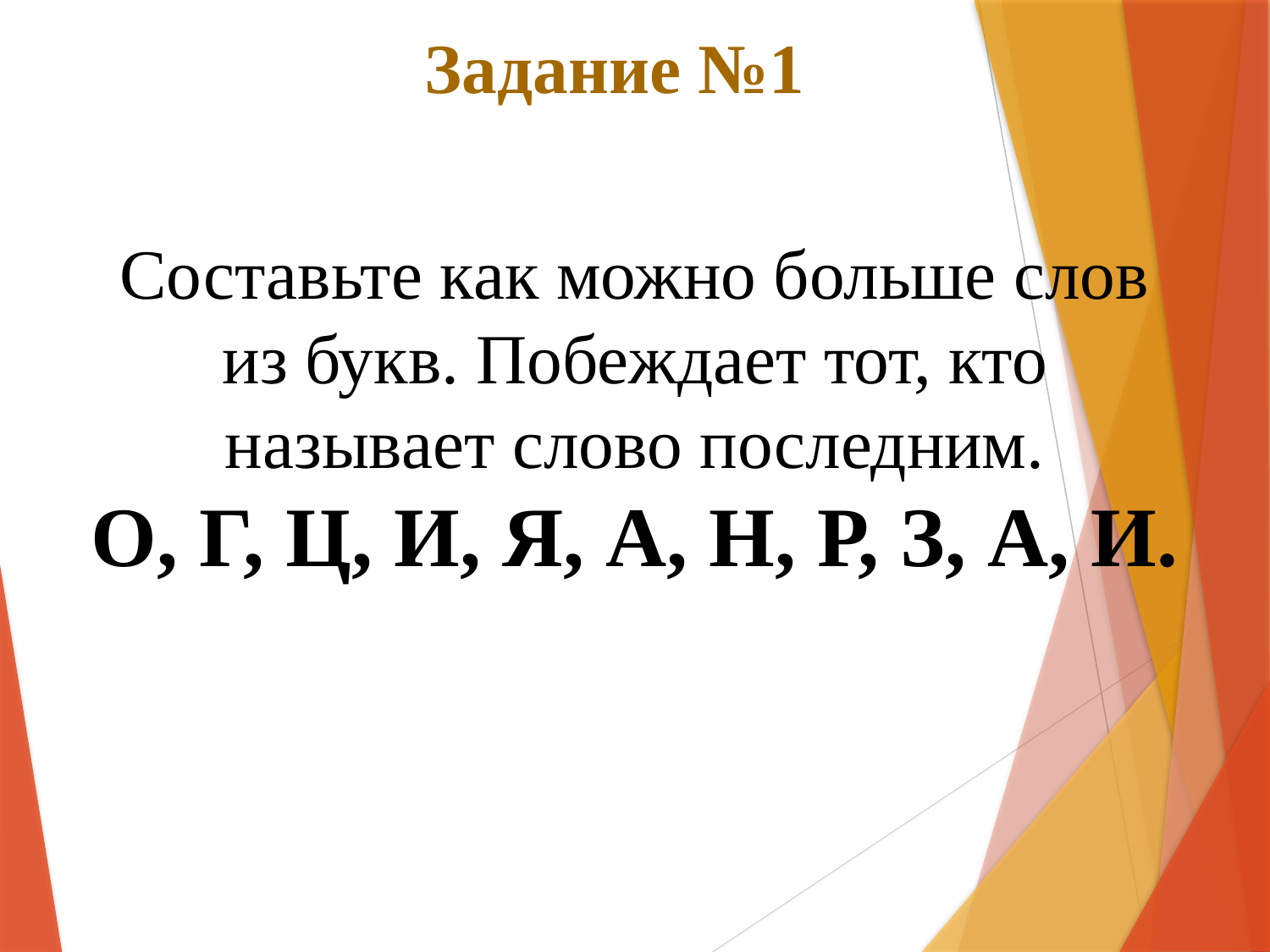

# Задание №1
Составьте как можно больше слов из букв. Побеждает тот, кто называет слово последним.
О, Г, Ц, И, Я, А, Н, Р, З, А, И.